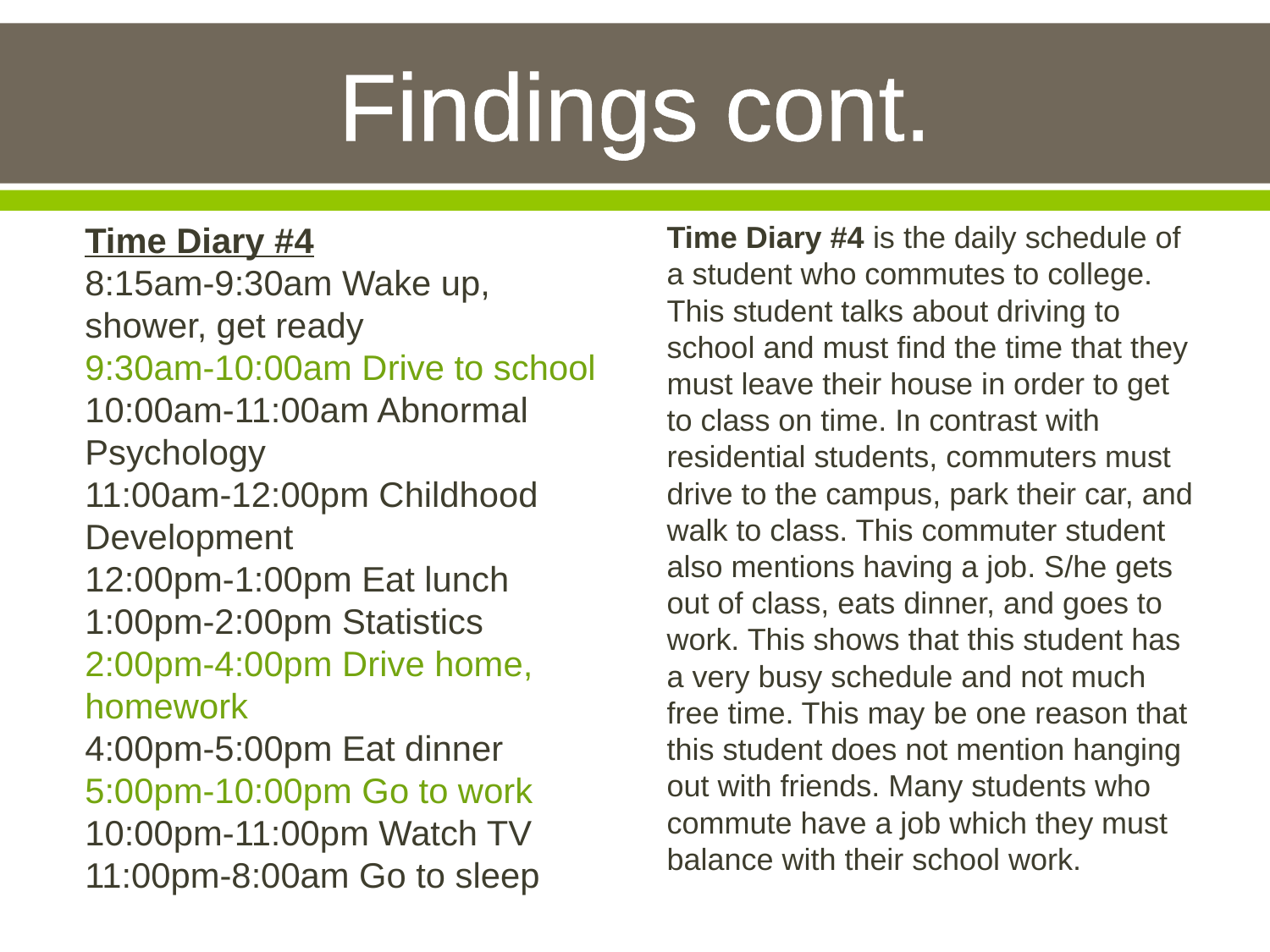

# Findings cont.
Time Diary #4
8:15am-9:30am Wake up, shower, get ready
9:30am-10:00am Drive to school
10:00am-11:00am Abnormal Psychology
11:00am-12:00pm Childhood Development
12:00pm-1:00pm Eat lunch
1:00pm-2:00pm Statistics
2:00pm-4:00pm Drive home, homework
4:00pm-5:00pm Eat dinner
5:00pm-10:00pm Go to work
10:00pm-11:00pm Watch TV
11:00pm-8:00am Go to sleep
Time Diary #4 is the daily schedule of a student who commutes to college. This student talks about driving to school and must find the time that they must leave their house in order to get to class on time. In contrast with residential students, commuters must drive to the campus, park their car, and walk to class. This commuter student also mentions having a job. S/he gets out of class, eats dinner, and goes to work. This shows that this student has a very busy schedule and not much free time. This may be one reason that this student does not mention hanging out with friends. Many students who commute have a job which they must balance with their school work.